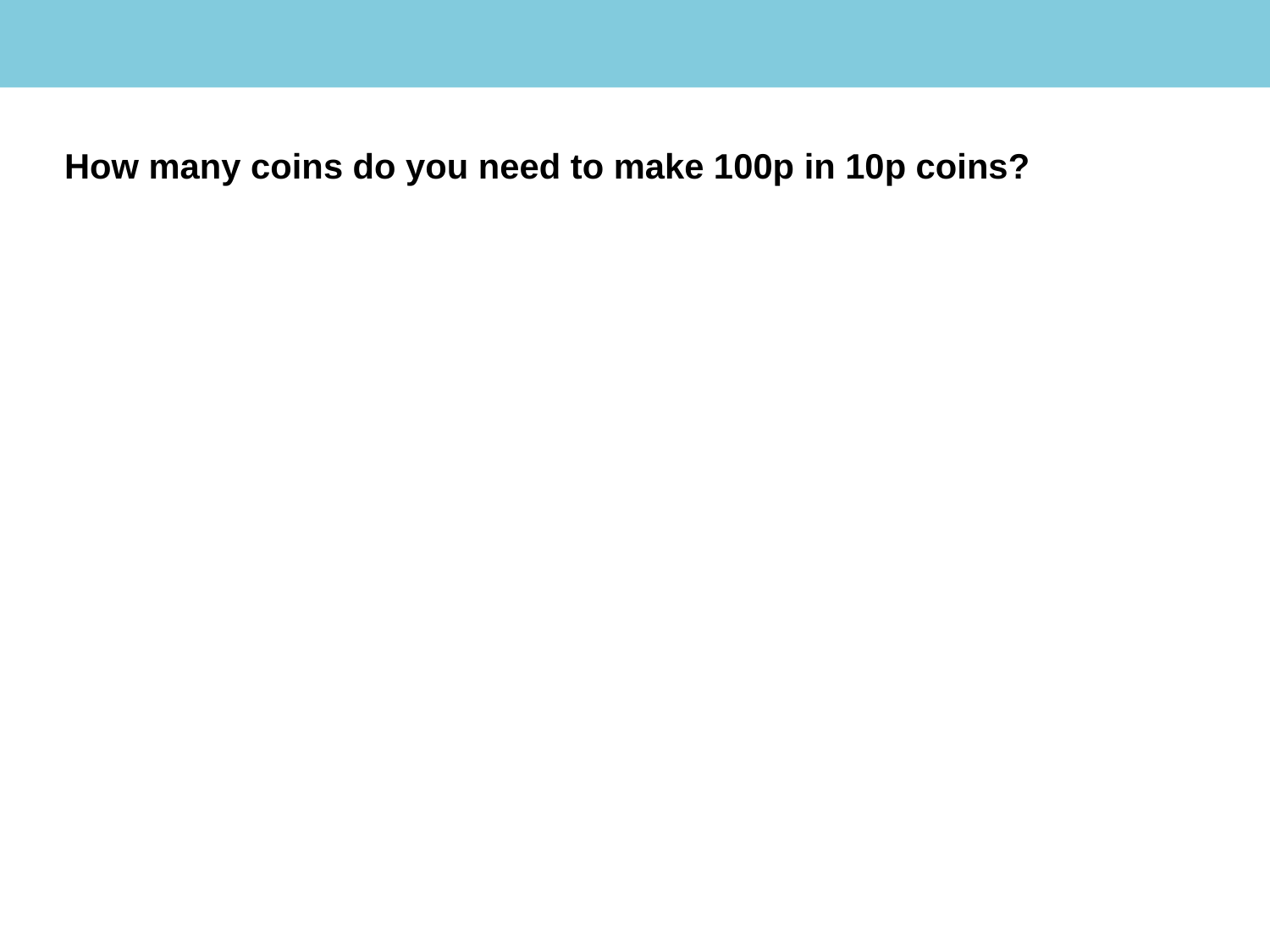

KS1 Multiplication Lesson 17
#
How many coins do you need to make 100p in 10p coins?